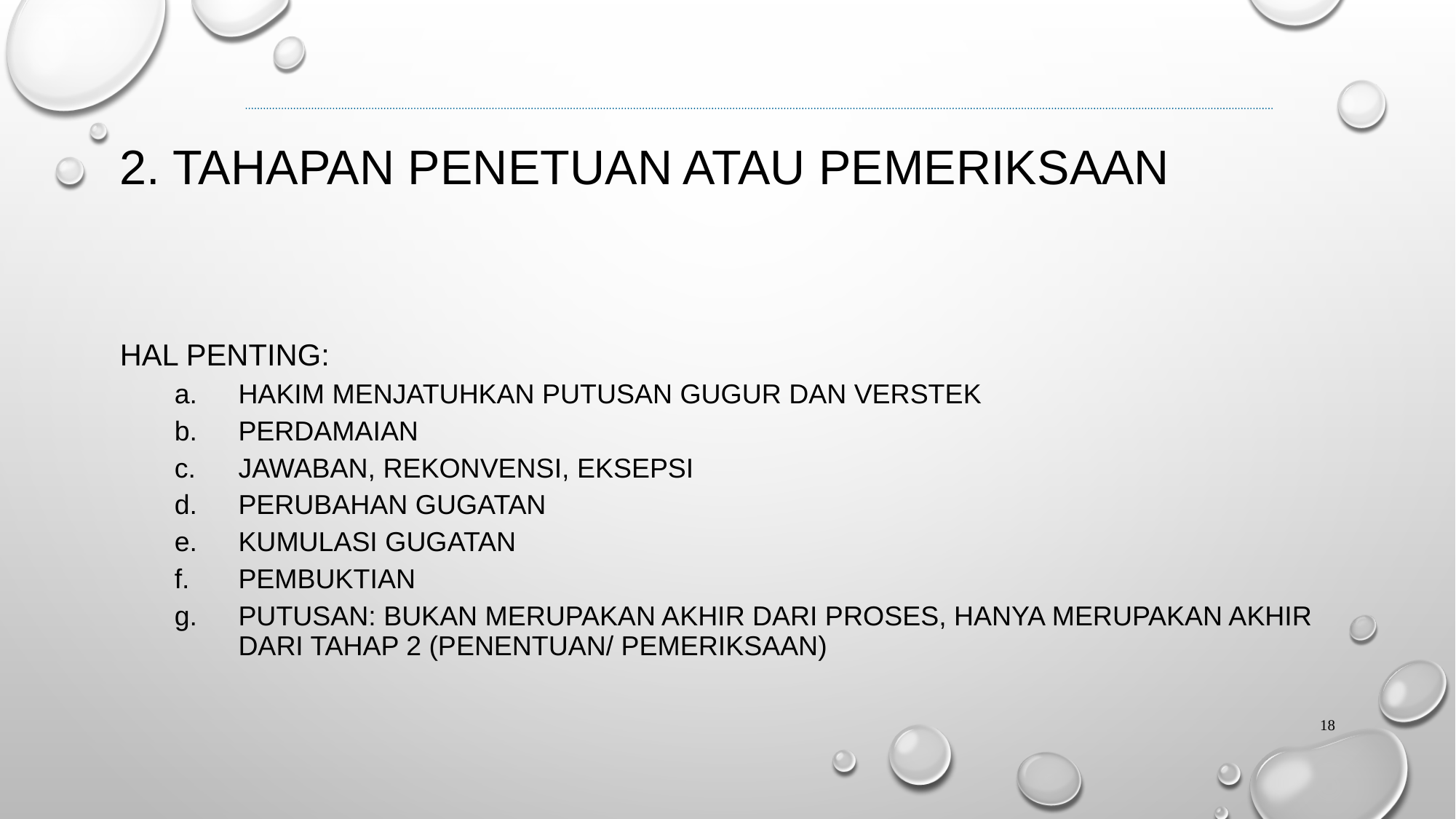

# 2. Tahapan penetuan atau pemeriksaan

Hal penting:
Hakim menjatuhkan putusan gugur dan verstek
Perdamaian
Jawaban, rekonvensi, eksepsi
Perubahan gugatan
Kumulasi gugatan
Pembuktian
Putusan: bukan merupakan akhir dari proses, hanya merupakan akhir dari tahap 2 (penentuan/ pemeriksaan)
18